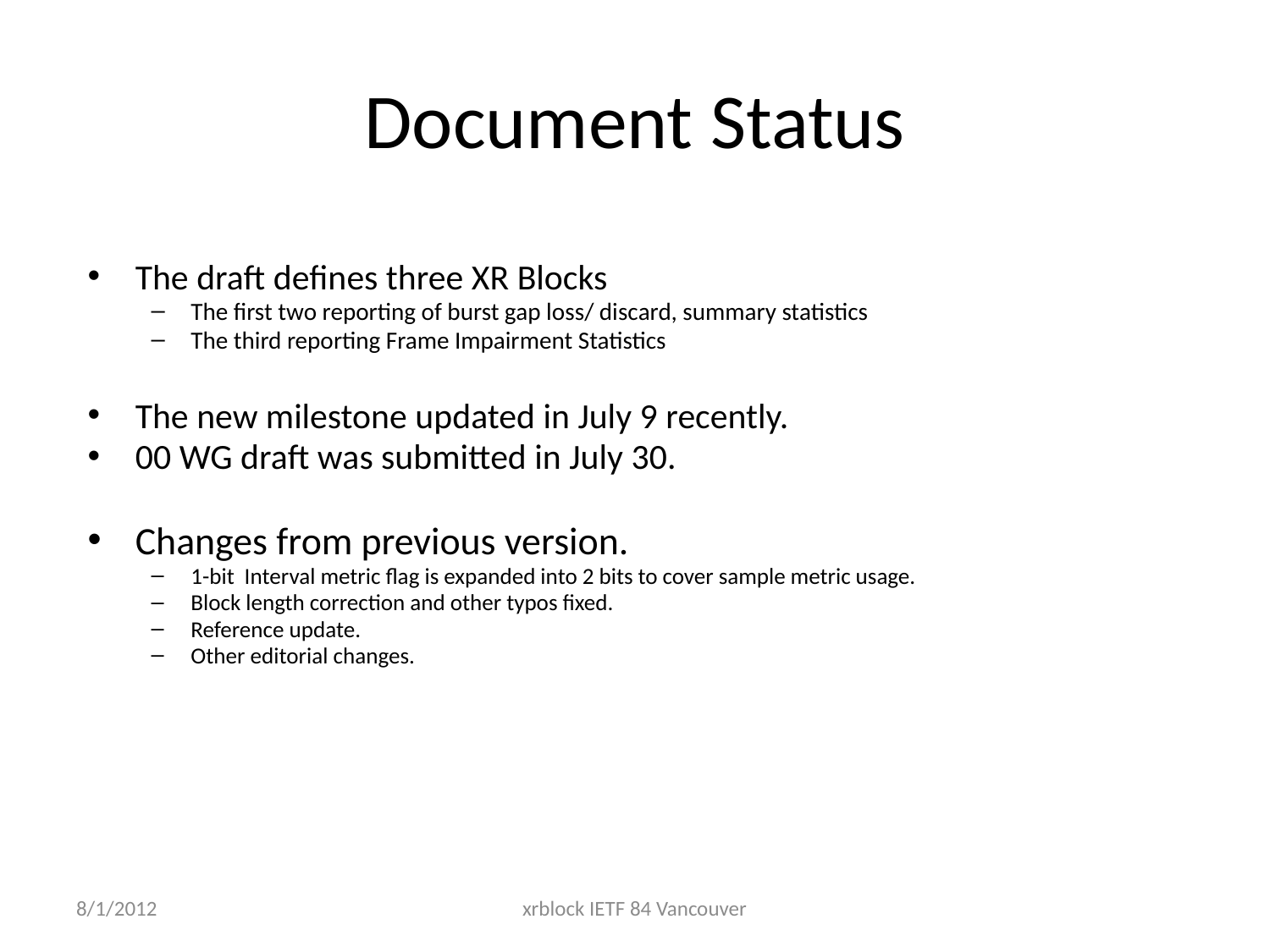

# Document Status
The draft defines three XR Blocks
The first two reporting of burst gap loss/ discard, summary statistics
The third reporting Frame Impairment Statistics

The new milestone updated in July 9 recently.
00 WG draft was submitted in July 30.

Changes from previous version.
1-bit  Interval metric flag is expanded into 2 bits to cover sample metric usage.
Block length correction and other typos fixed.
Reference update.
Other editorial changes.
8/1/2012
xrblock IETF 84 Vancouver